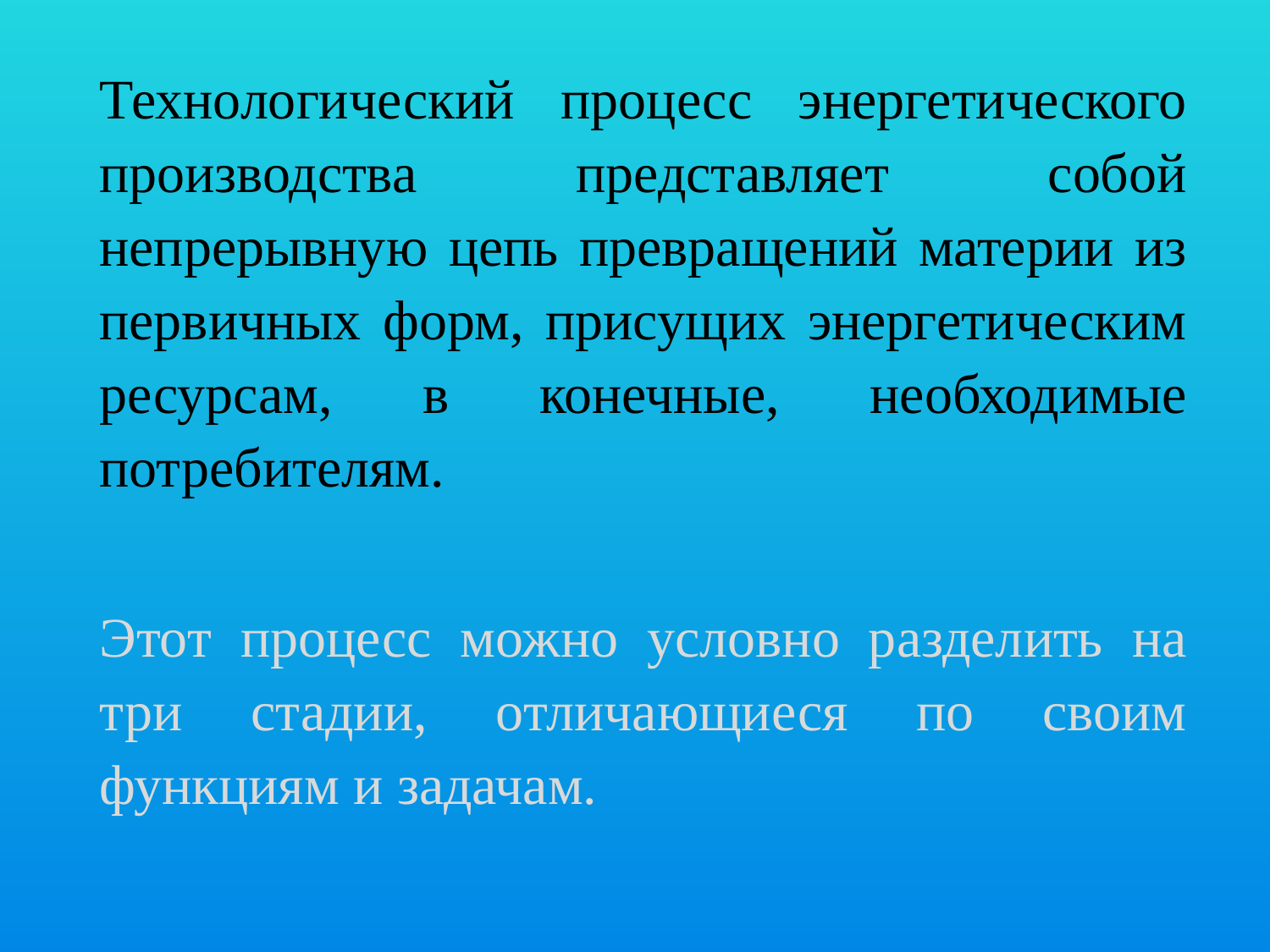

Технологический процесс энергетического производства представляет собой непрерывную цепь превращений материи из первичных форм, присущих энергетическим ресурсам, в конечные, необходимые потребителям.

	Этот процесс можно условно разделить на три стадии, отличающиеся по своим функциям и задачам.